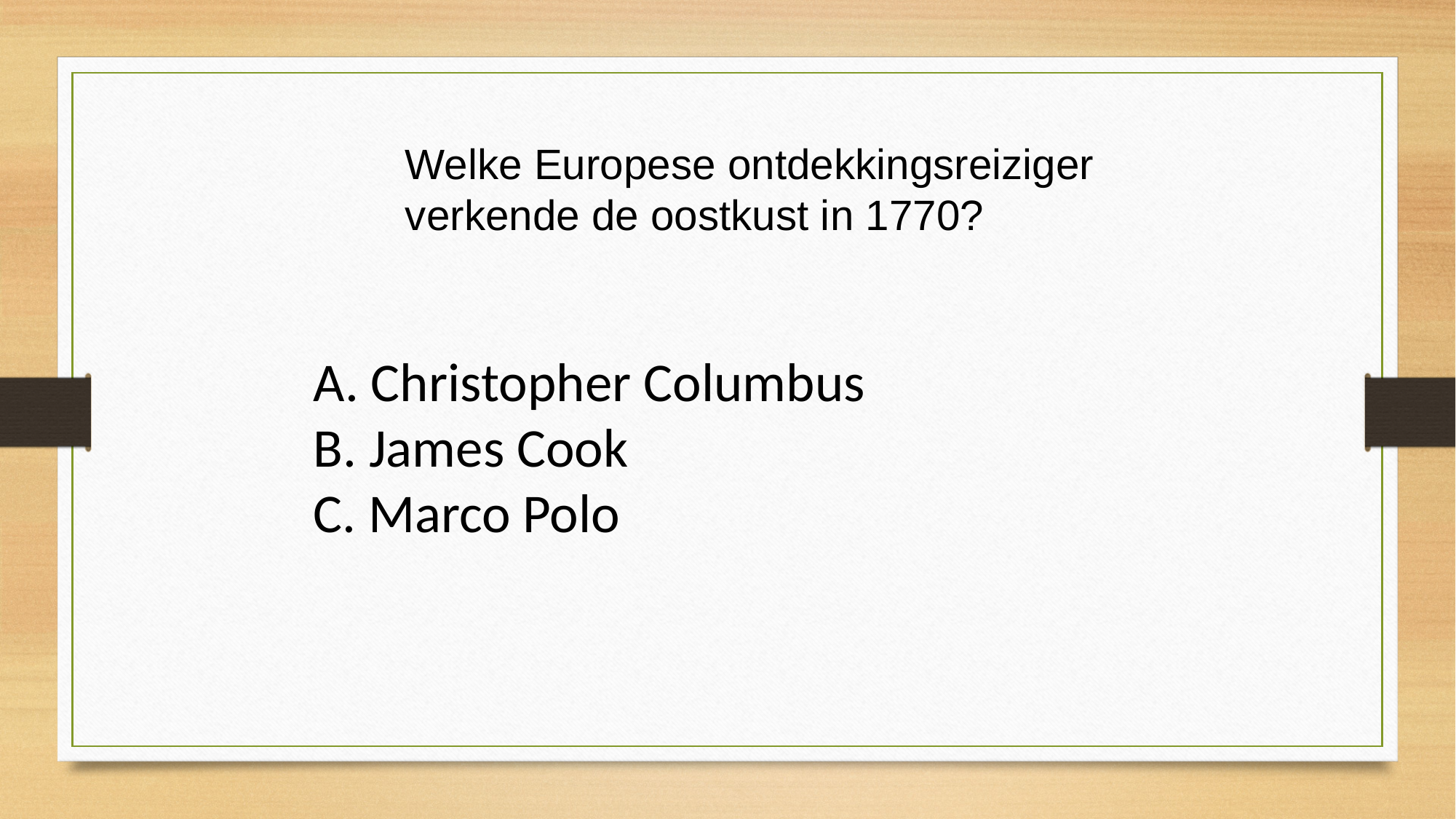

Welke Europese ontdekkingsreiziger verkende de oostkust in 1770?
A. Christopher Columbus
B. James Cook
C. Marco Polo